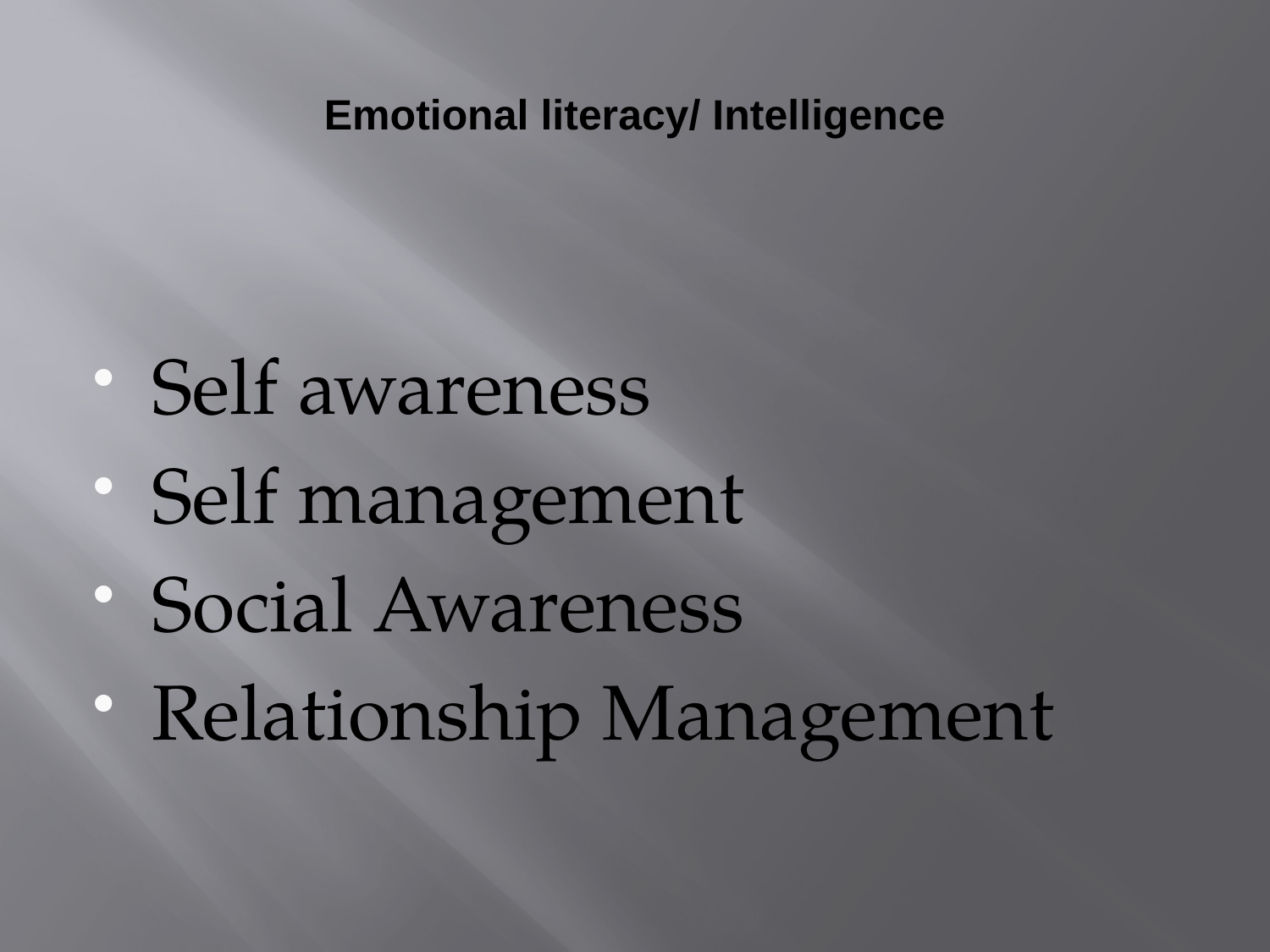

# Emotional literacy/ Intelligence

Self awareness
Self management
Social Awareness
Relationship Management